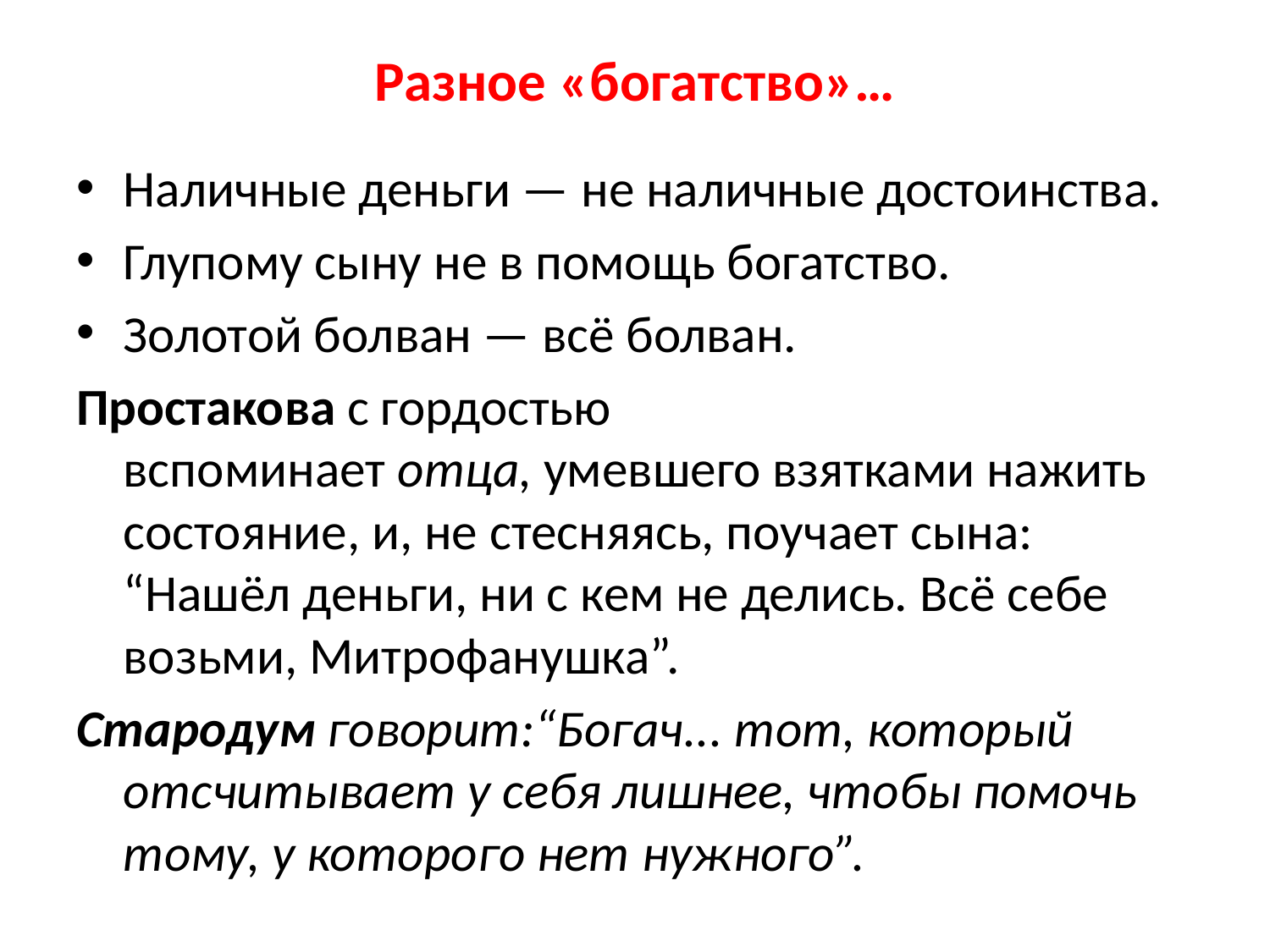

# Разное «богатство»…
Наличные деньги — не наличные достоинства.
Глупому сыну не в помощь богатство.
Золотой болван — всё болван.
Простакова с гордостью вспоминает отца, умевшего взятками нажить состояние, и, не стесняясь, поучает сына: “Нашёл деньги, ни с кем не делись. Всё себе возьми, Митрофанушка”.
Стародум говорит:“Богач... тот, который отсчитывает у себя лишнее, чтобы помочь тому, у которого нет нужного”.